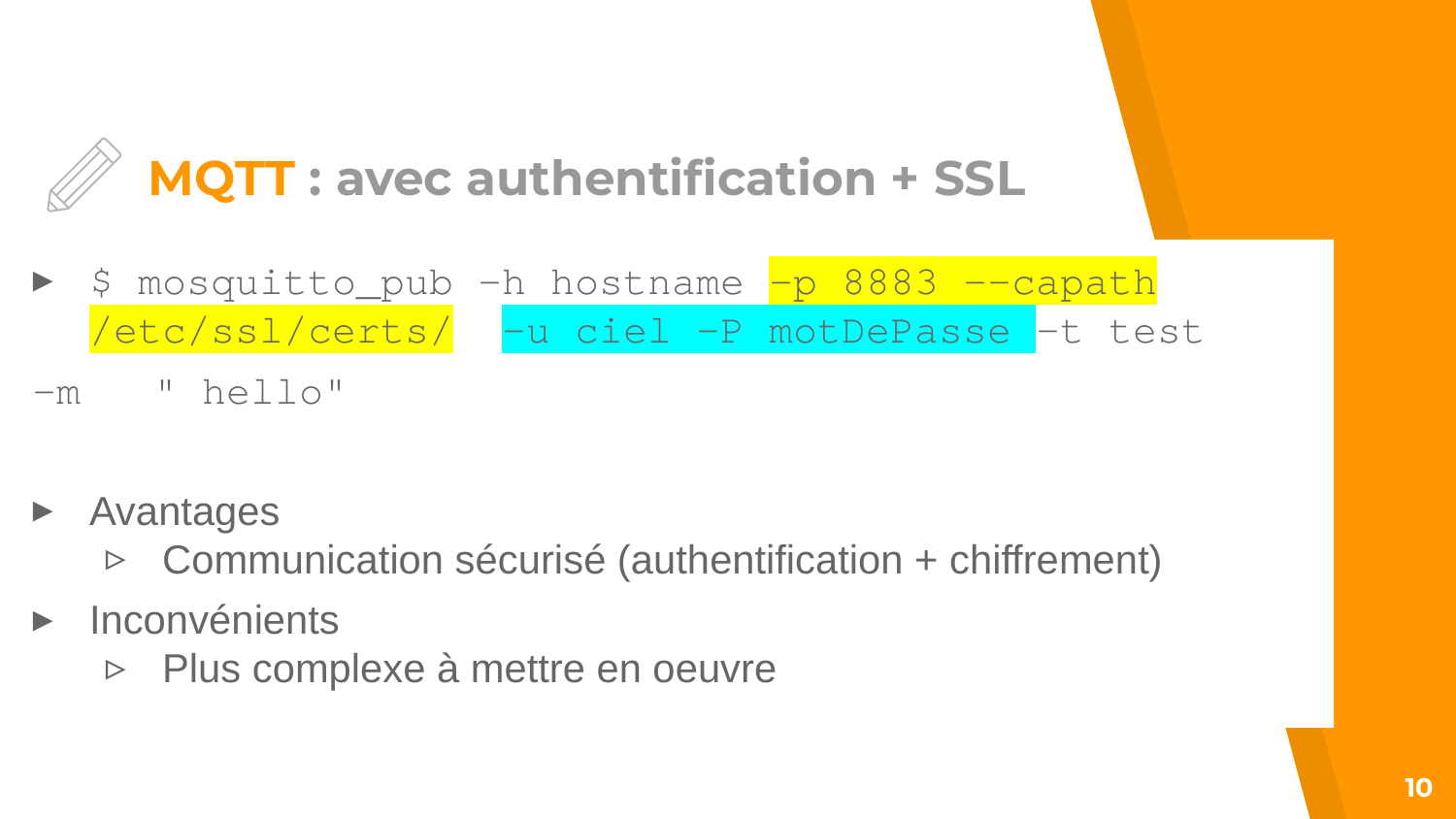

# MQTT : avec authentification + SSL
$ mosquitto_pub -h hostname –p 8883 --capath /etc/ssl/certs/  -u ciel –P motDePasse -t test
-m   " hello"

Avantages
Communication sécurisé (authentification + chiffrement)
Inconvénients
Plus complexe à mettre en oeuvre
10